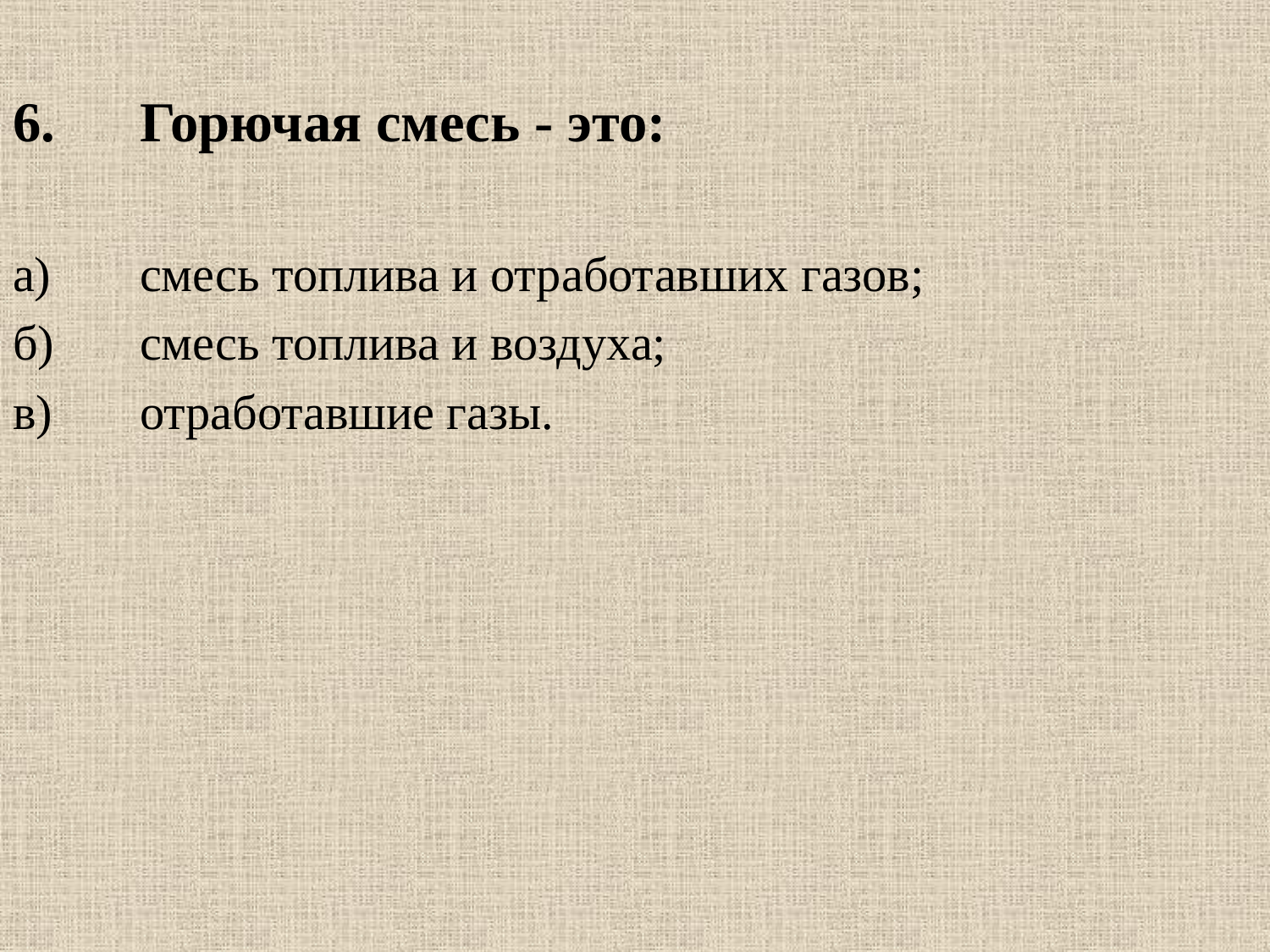

6.	Горючая смесь - это:

а)	смесь топлива и отработавших газов;
б)	смесь топлива и воздуха;
в)	отработавшие газы.